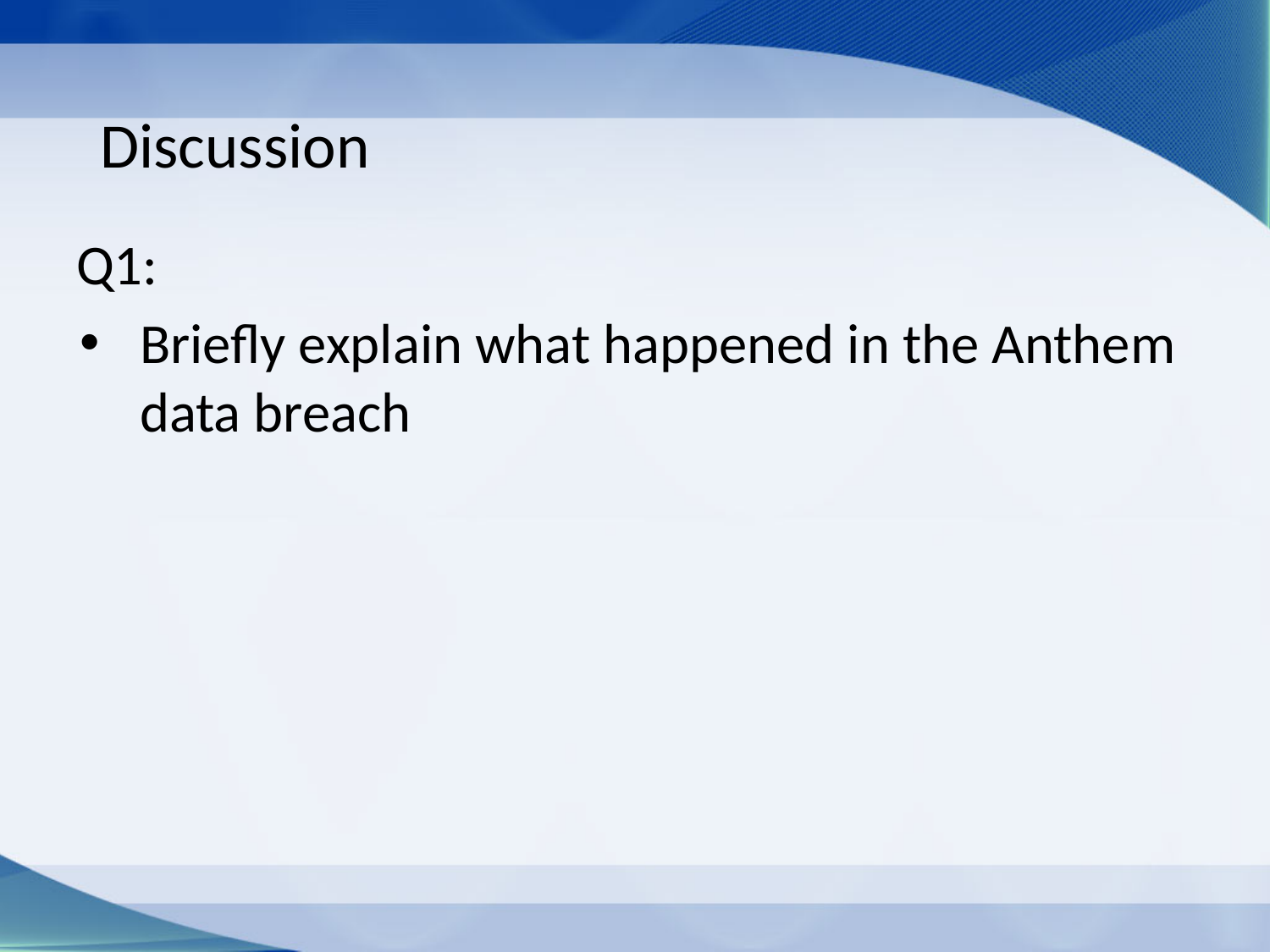

# Discussion
Q1:
Briefly explain what happened in the Anthem data breach